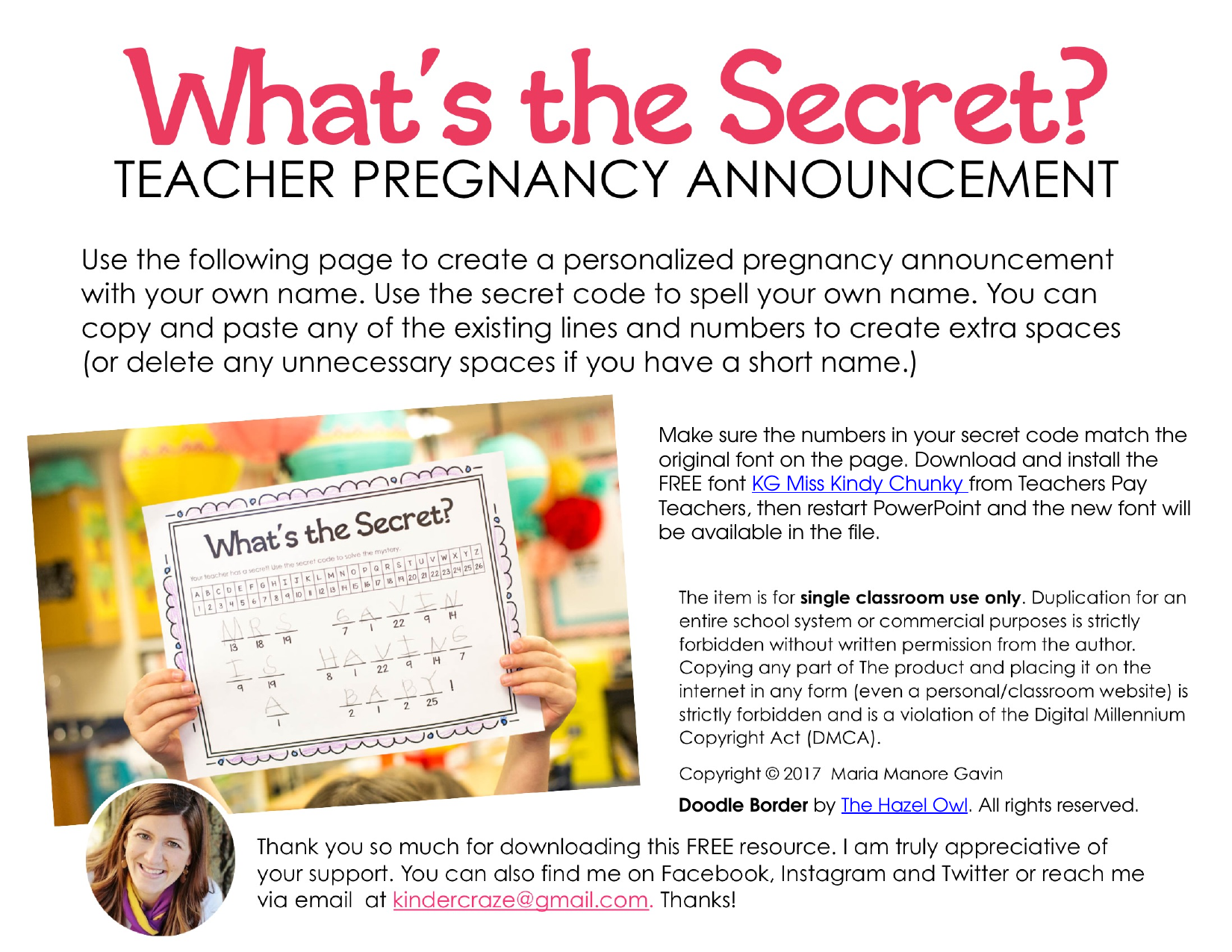

Make sure the numbers in your secret code match the original font on the page. Download and install the FREE font KG Miss Kindy Chunky from Teachers Pay Teachers, then restart PowerPoint and the new font will be available in the file.
Doodle Border by The Hazel Owl. All rights reserved.
Make sure your customized labels match the original labels in the set. Download and install the FREE font KG Why You Gotta Be So Mean from Teachers Pay Teachers, then restart PowerPoint and the new font will be available in the file.
Make sure your customized labels match the original labels in the set. Download and install the FREE font KG Why You Gotta Be So Mean from Teachers Pay Teachers, then restart PowerPoint and the new font will be available in the file.
Make sure your customized labels match the original labels in the set. Download and install the FREE font KG Why You Gotta Be So Mean from Teachers Pay Teachers, then restart PowerPoint and the new font will be available in the file.
Make sure your customized labels match the original labels in the set. Download and install the FREE font KG Why You Gotta Be So Mean from Teachers Pay Teachers, then restart PowerPoint and the new font will be available in the file.
Make sure your customized labels match the original labels in the set. Download and install the FREE font KG Why You Gotta Be So Mean from Teachers Pay Teachers, then restart PowerPoint and the new font will be available in the file.